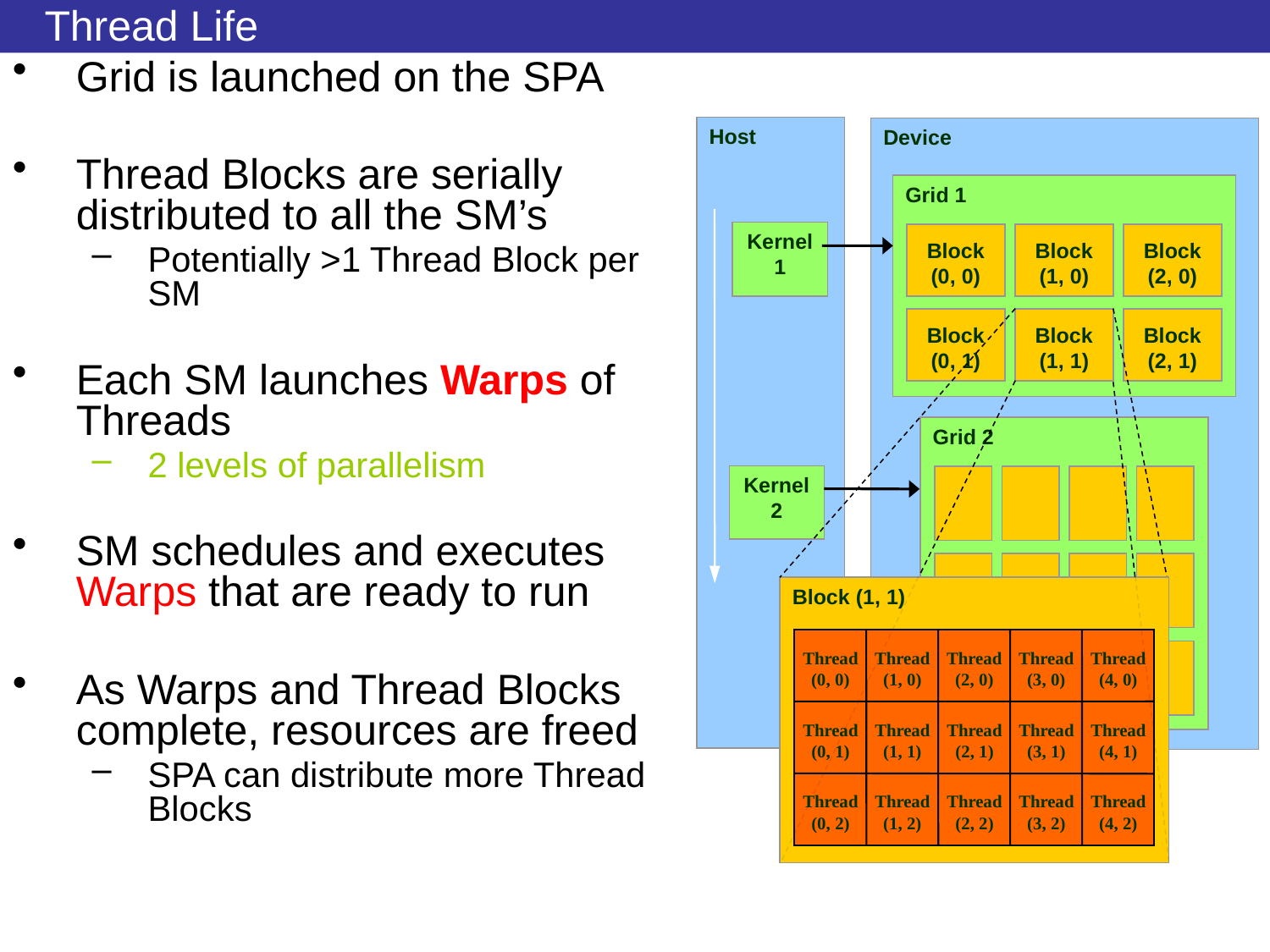

# Thread Life
Grid is launched on the SPA

Thread Blocks are serially distributed to all the SM’s
Potentially >1 Thread Block per SM

Each SM launches Warps of Threads
2 levels of parallelism

SM schedules and executes Warps that are ready to run

As Warps and Thread Blocks complete, resources are freed
SPA can distribute more Thread Blocks

Host
Device
Grid 1
Block
(0, 0)
Block
(1, 0)
Block
(2, 0)
Block
(0, 1)
Block
(1, 1)
Block
(2, 1)

Kernel 1

Grid 2

Kernel 2

Block (1, 1)

Thread
(0, 0)
Thread
(1, 0)
Thread
(2, 0)
Thread
(3, 0)
Thread
(4, 0)
Thread
(0, 1)
Thread
(1, 1)
Thread
(2, 1)
Thread
(3, 1)
Thread
(4, 1)
Thread
(0, 2)
Thread
(1, 2)
Thread
(2, 2)
Thread
(3, 2)
Thread
(4, 2)